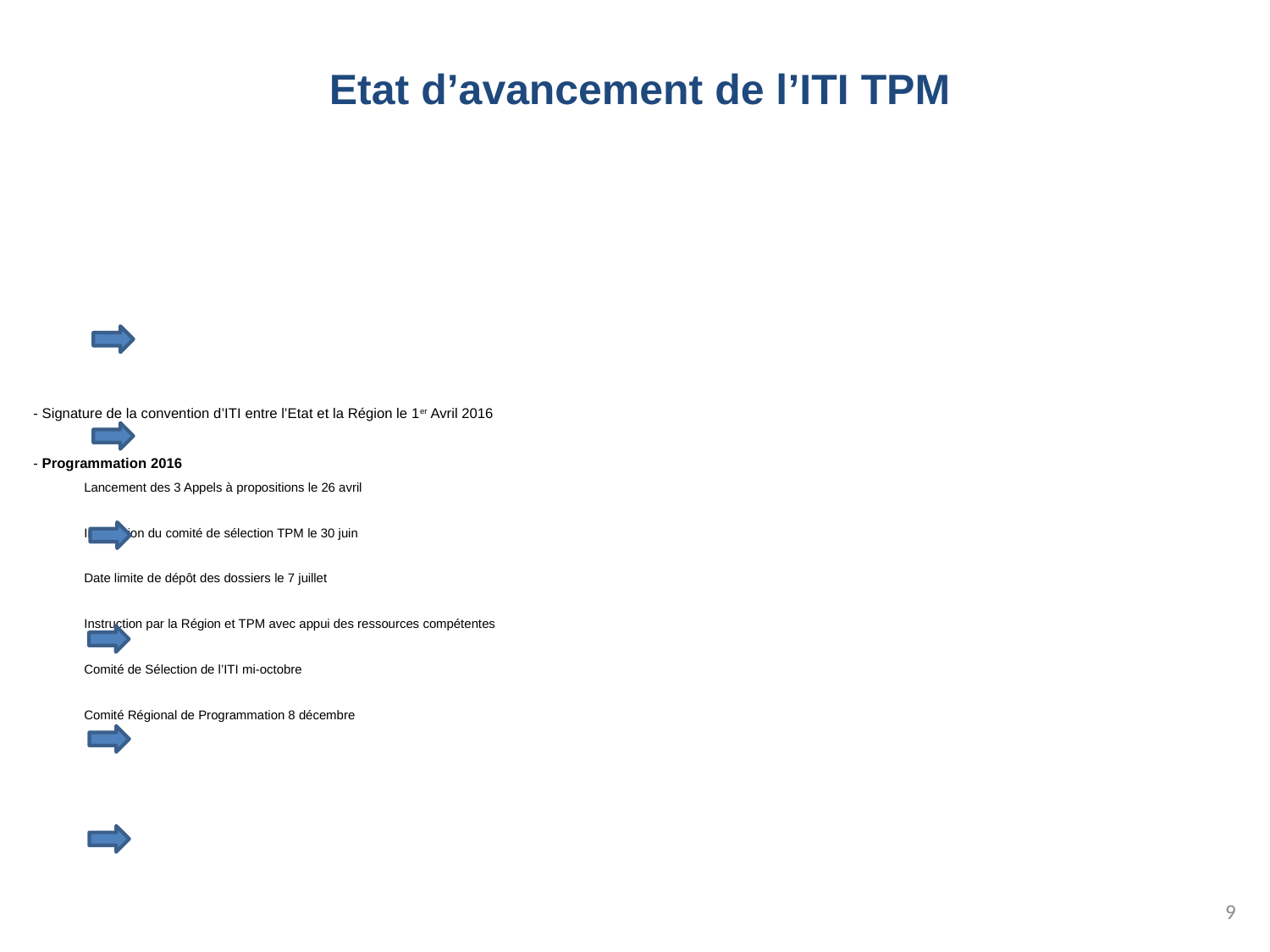

Etat d’avancement de l’ITI TPM
# - Signature de la convention d’ITI entre l’Etat et la Région le 1er Avril 2016 - Programmation 2016 Lancement des 3 Appels à propositions le 26 avril Installation du comité de sélection TPM le 30 juin Date limite de dépôt des dossiers le 7 juillet Instruction par la Région et TPM avec appui des ressources compétentes Comité de Sélection de l’ITI mi-octobre Comité Régional de Programmation 8 décembre

9